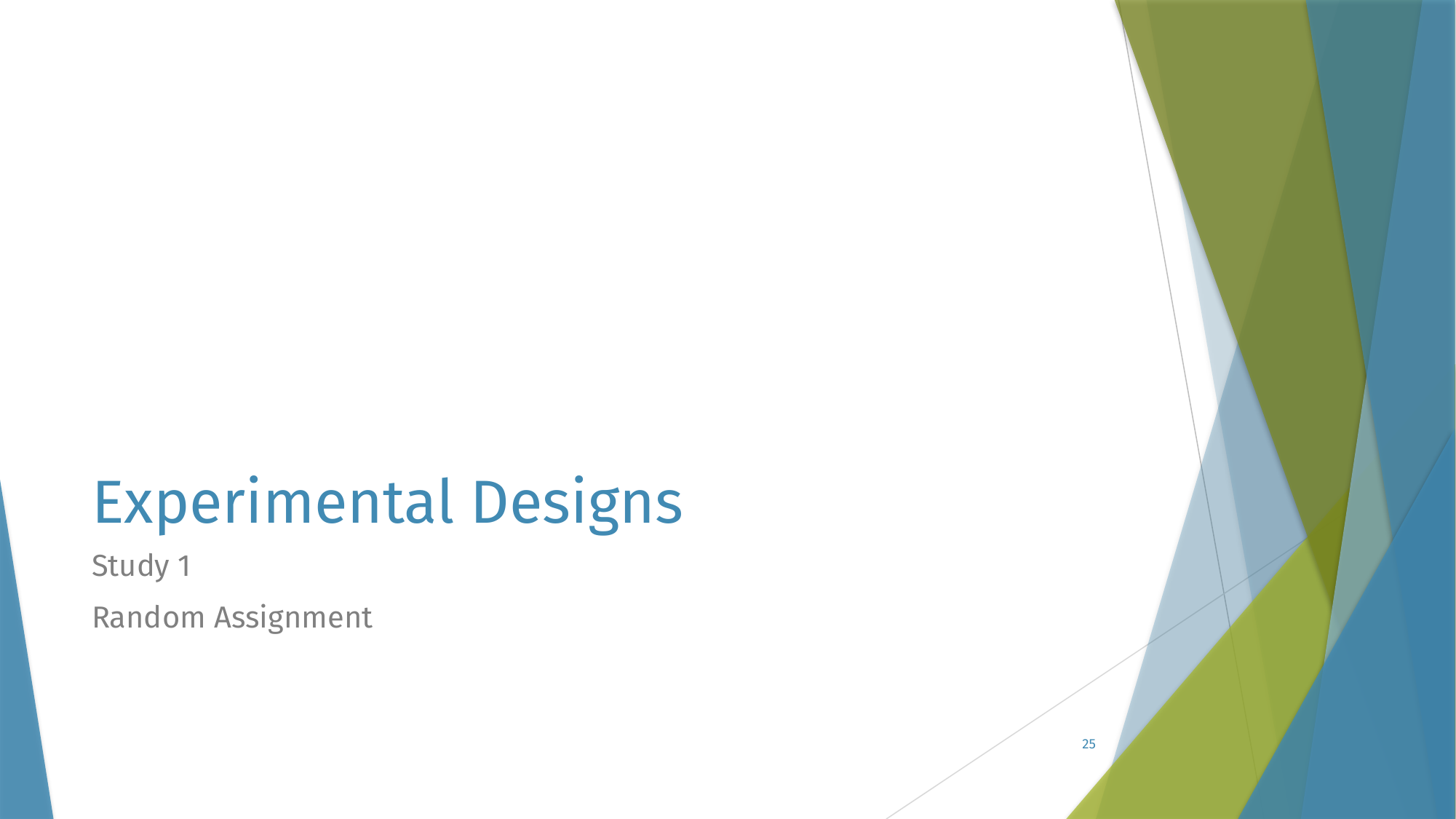

# Experimental Designs
Study 1
Random Assignment
25